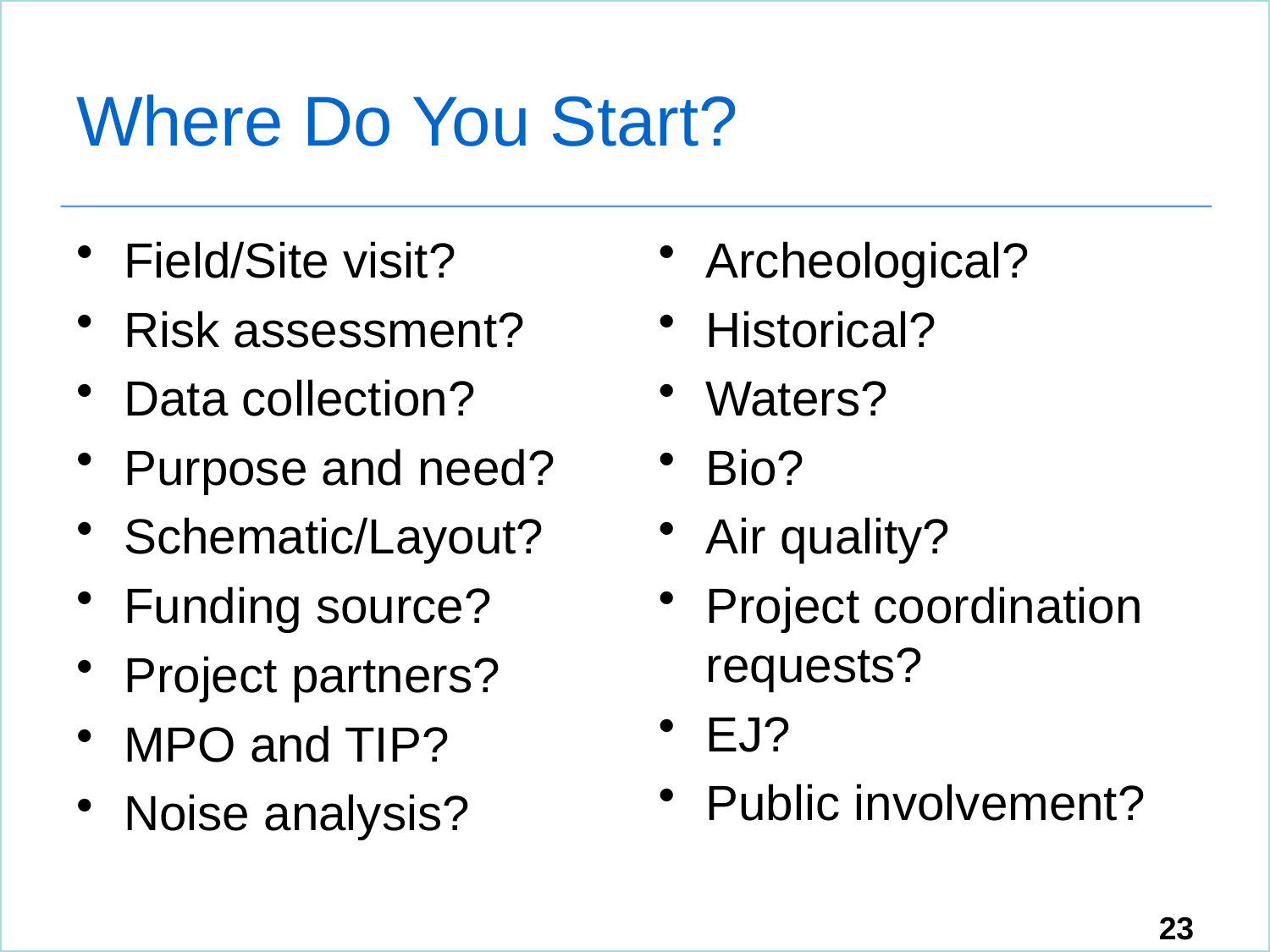

# Where Do You Start?
Field/Site visit?
Risk assessment?
Data collection?
Purpose and need?
Schematic/Layout?
Funding source?
Project partners?
MPO and TIP?
Noise analysis?

Archeological?
Historical?
Waters?
Bio?
Air quality?
Project coordination requests?
EJ?
Public involvement?

23